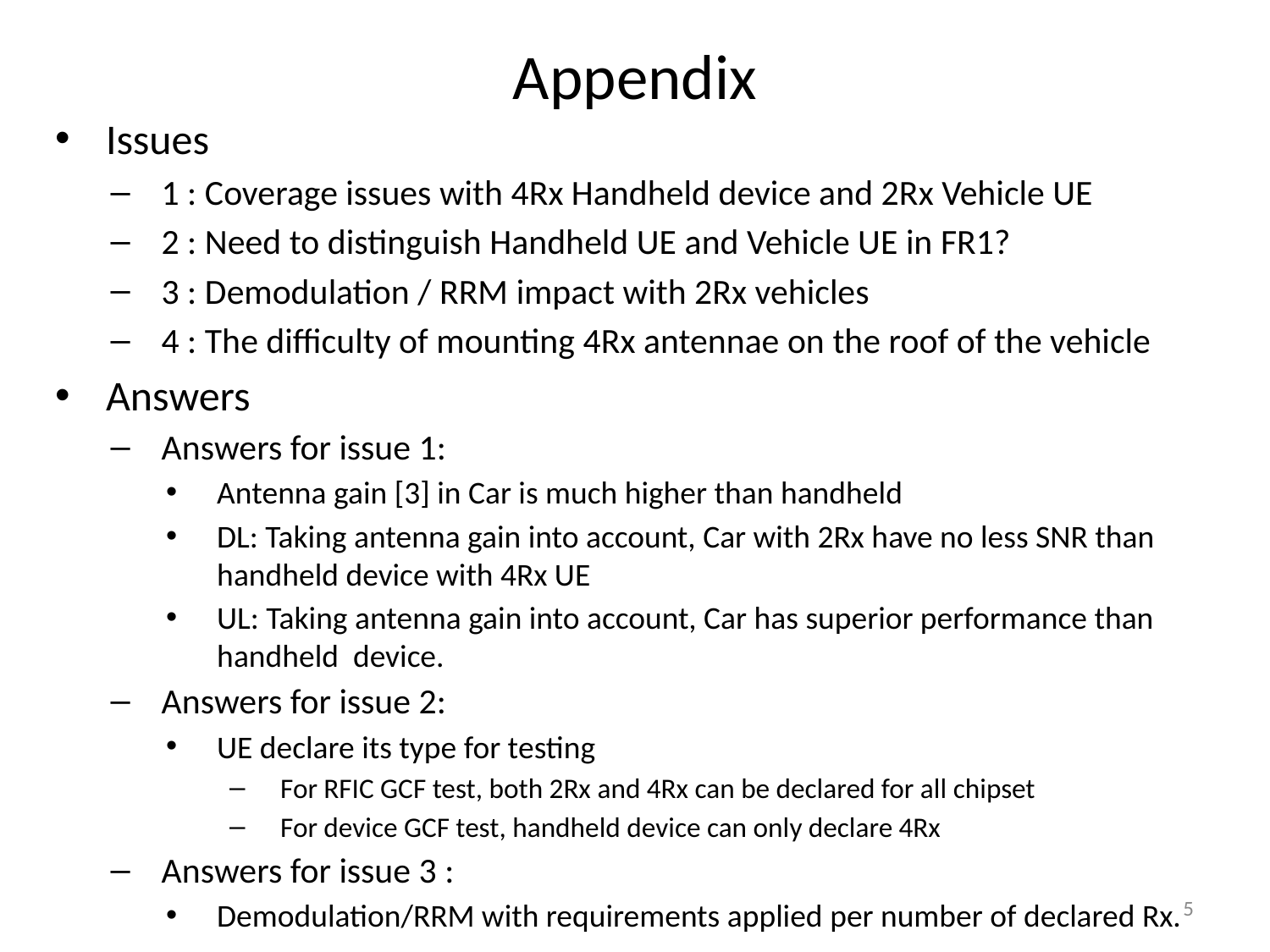

# Appendix
Issues
1 : Coverage issues with 4Rx Handheld device and 2Rx Vehicle UE
2 : Need to distinguish Handheld UE and Vehicle UE in FR1?
3 : Demodulation / RRM impact with 2Rx vehicles
4 : The difficulty of mounting 4Rx antennae on the roof of the vehicle
Answers
Answers for issue 1:
Antenna gain [3] in Car is much higher than handheld
DL: Taking antenna gain into account, Car with 2Rx have no less SNR than handheld device with 4Rx UE
UL: Taking antenna gain into account, Car has superior performance than handheld  device.
Answers for issue 2:
UE declare its type for testing
For RFIC GCF test, both 2Rx and 4Rx can be declared for all chipset
For device GCF test, handheld device can only declare 4Rx
Answers for issue 3 :
Demodulation/RRM with requirements applied per number of declared Rx.

5